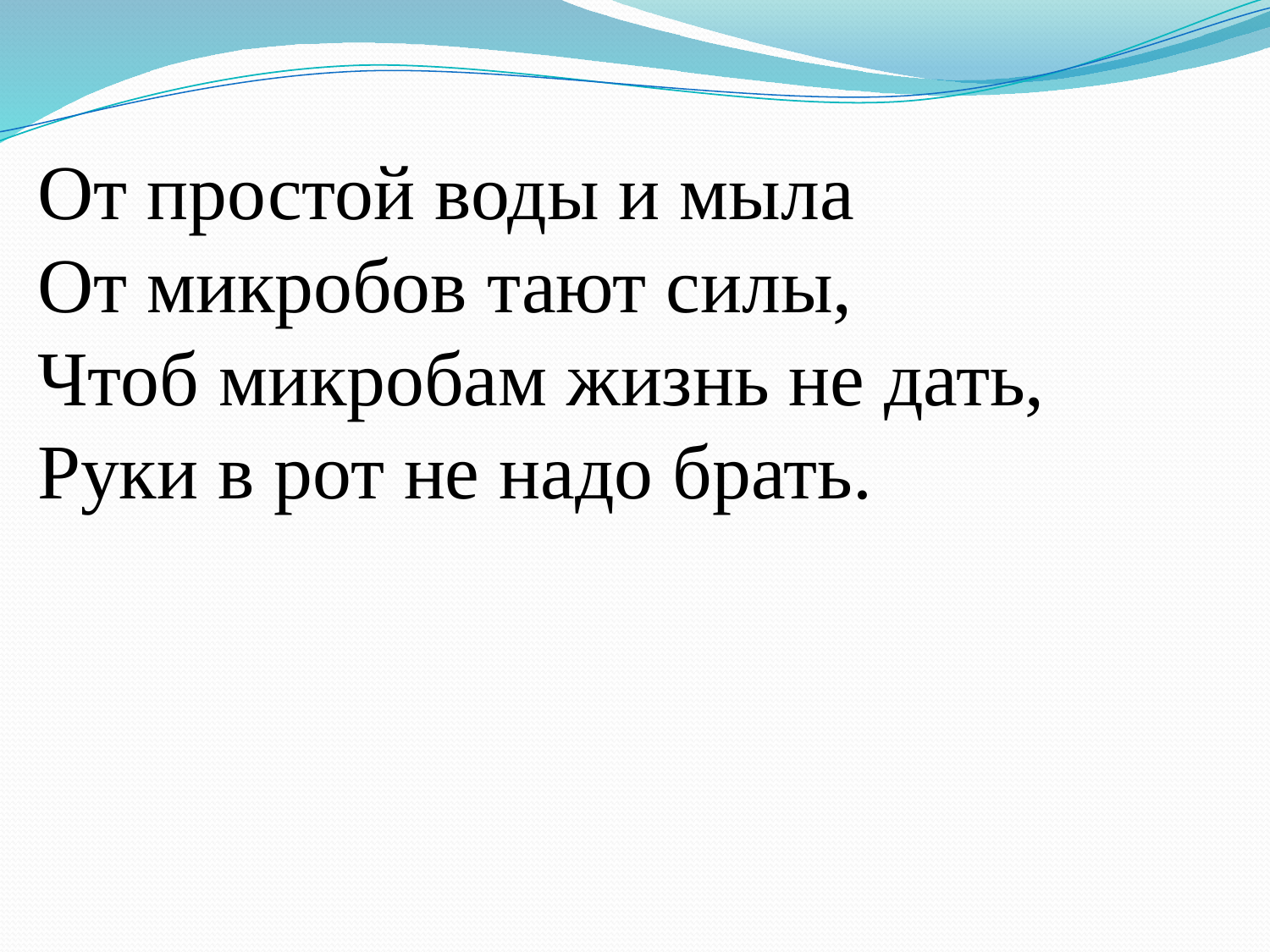

От простой воды и мыла
От микробов тают силы,
Чтоб микробам жизнь не дать,
Руки в рот не надо брать.